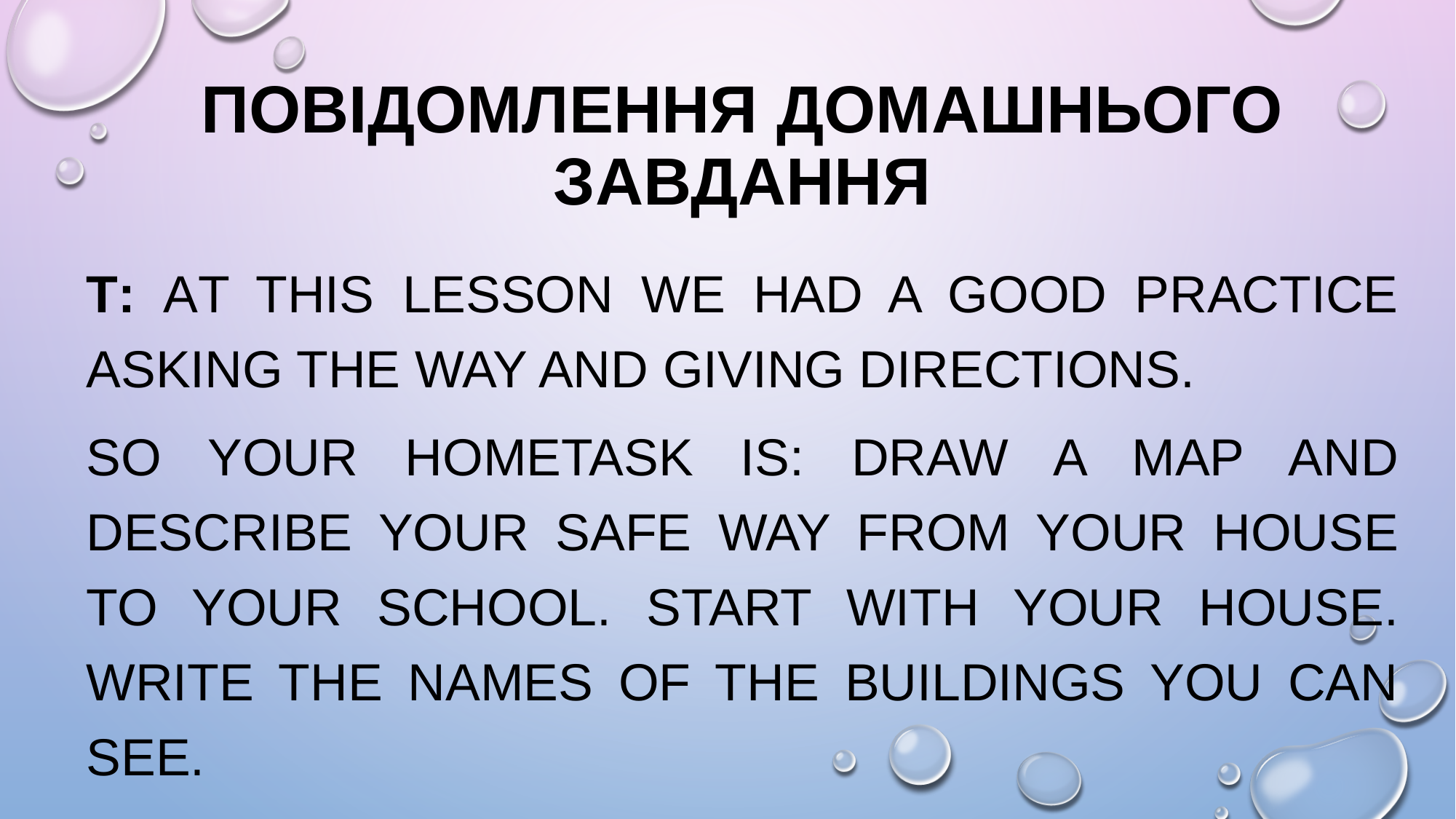

# Повідомлення домашнього завдання
T: Аt this lesson we had a good practice asking the way and giving directions.
So your hometask is: draw a map and describe your safe way from your house to your school. Start with your house. Write the names of the buildings you can see.